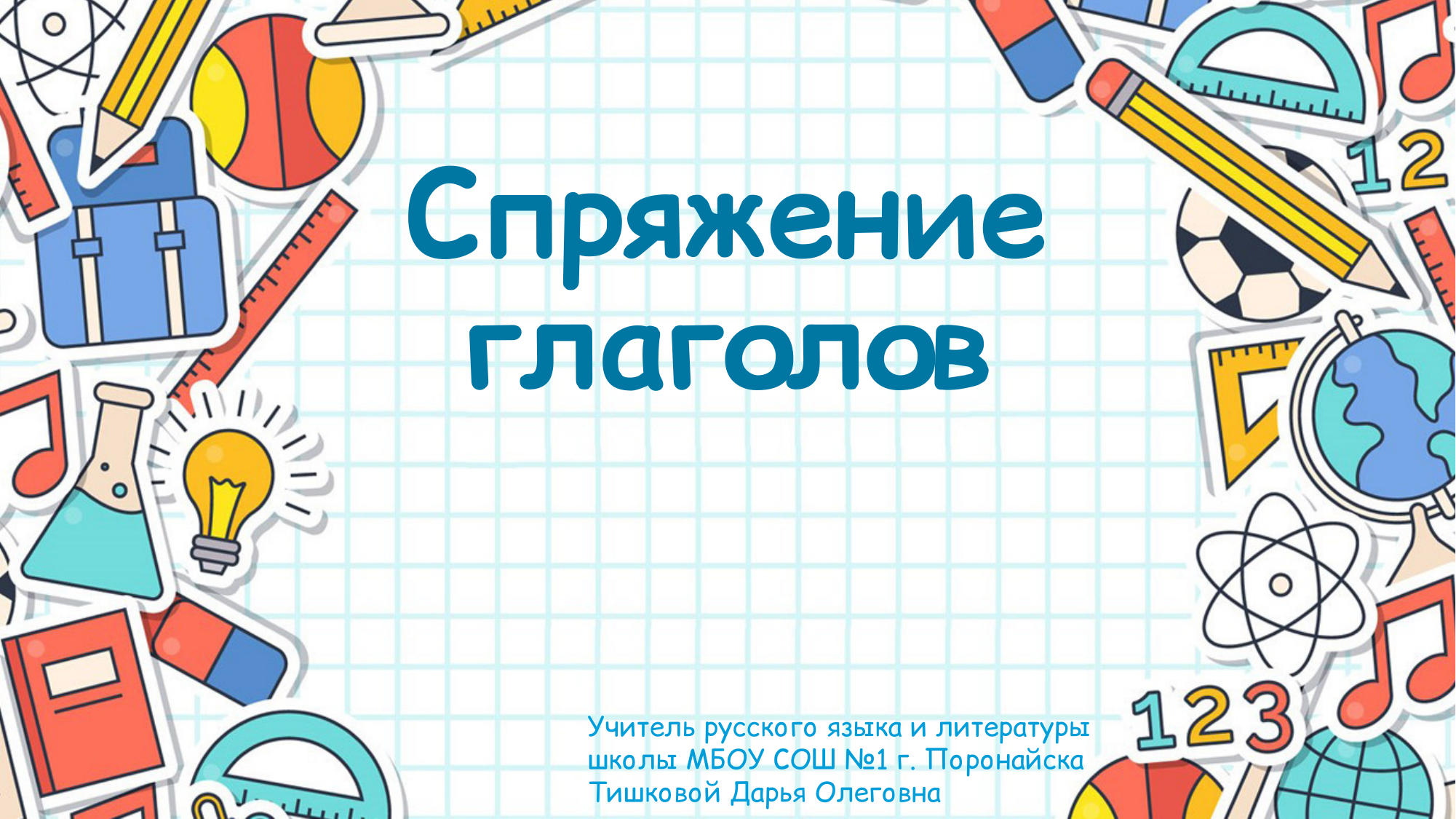

# Спряжение глаголов
Учитель русского языка и литературы
школы МБОУ СОШ №1 г. Поронайска
Тишковой Дарья Олеговна